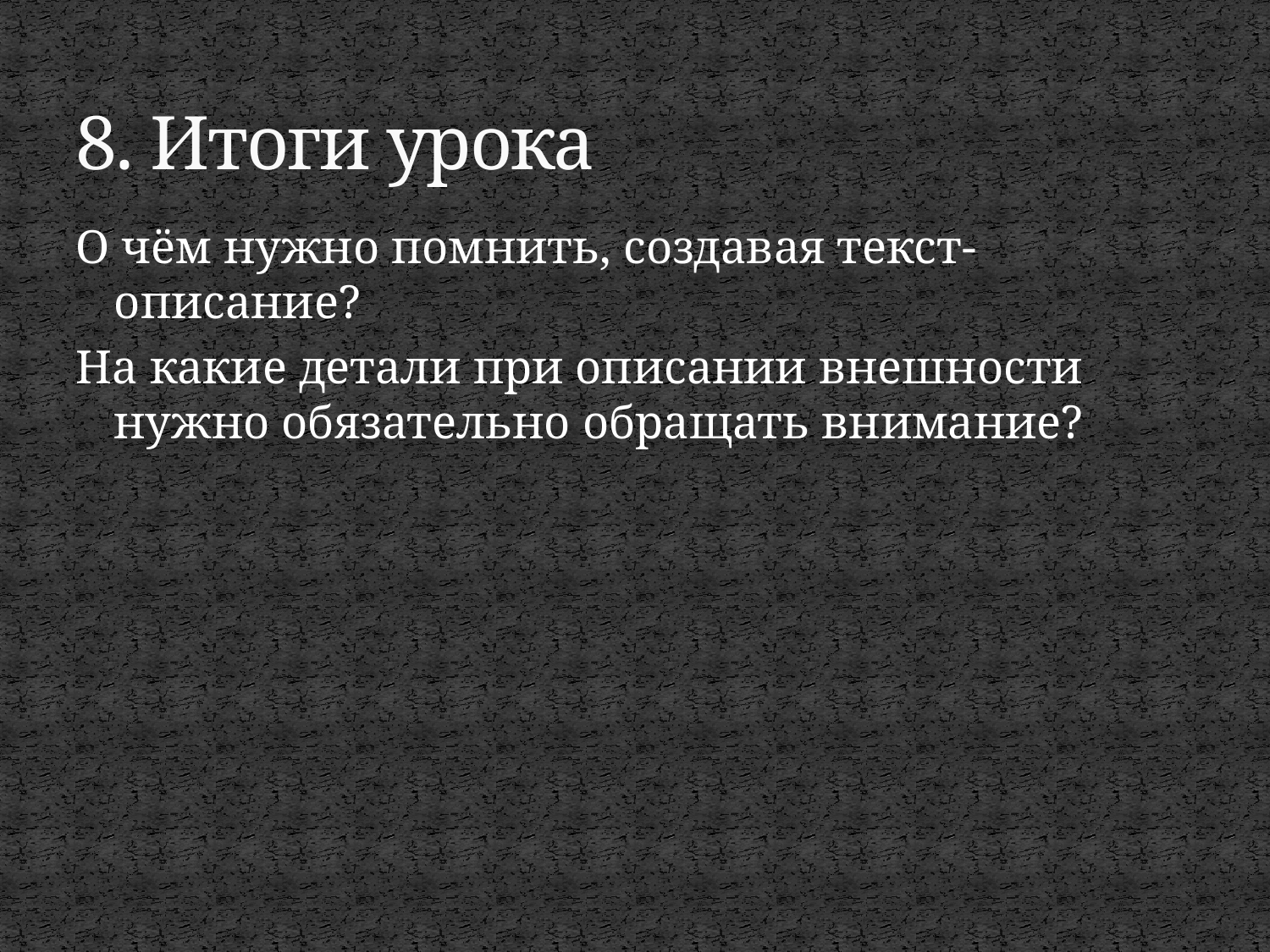

# 8. Итоги урока
О чём нужно помнить, создавая текст-описание?
На какие детали при описании внешности нужно обязательно обращать внимание?